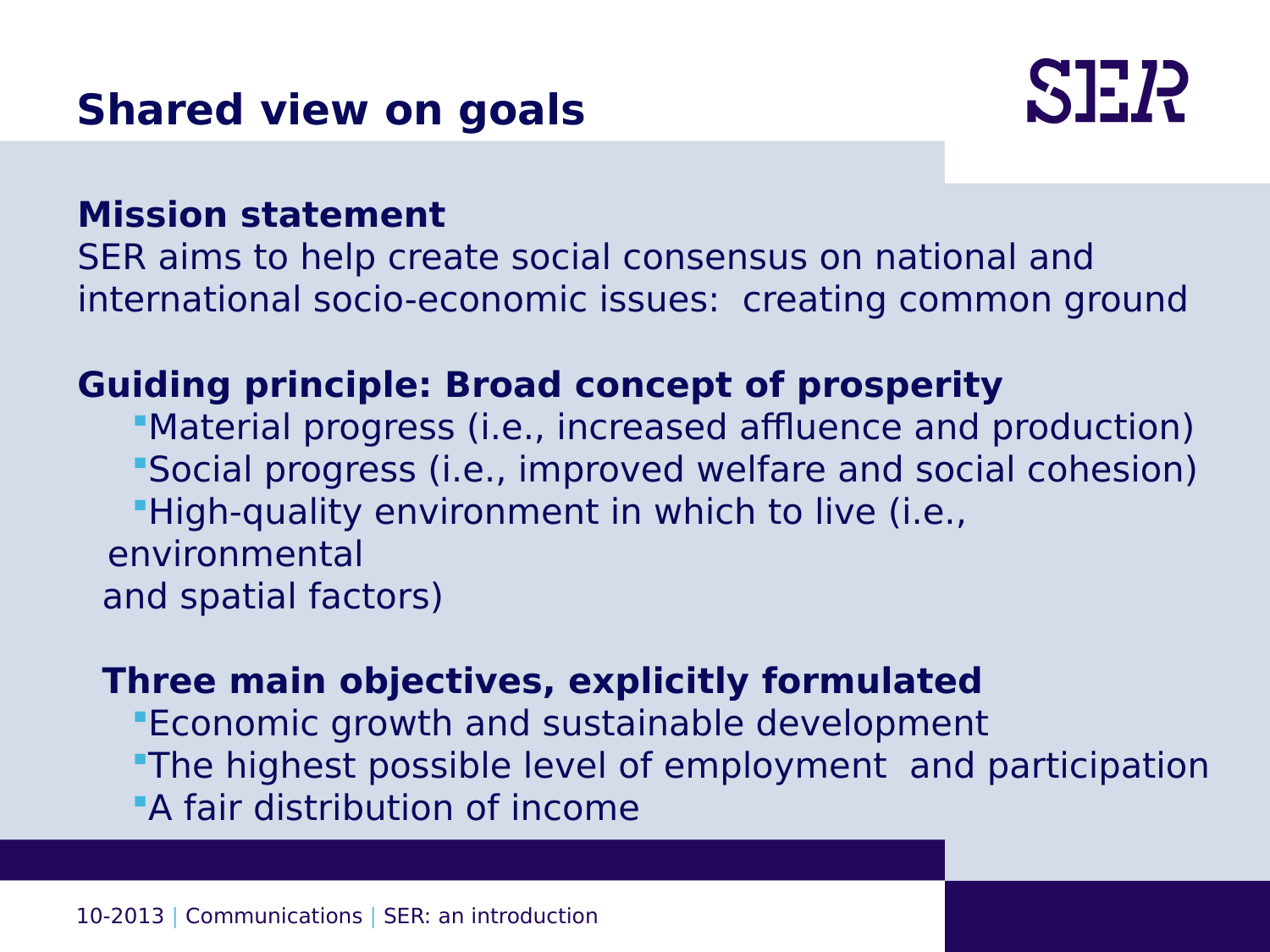

# Shared view on goals
Mission statement
SER aims to help create social consensus on national and international socio-economic issues:  creating common ground

Guiding principle: Broad concept of prosperity
Material progress (i.e., increased affluence and production)
Social progress (i.e., improved welfare and social cohesion)
High-quality environment in which to live (i.e., environmental
and spatial factors)

Three main objectives, explicitly formulated
Economic growth and sustainable development
The highest possible level of employment  and participation
A fair distribution of income